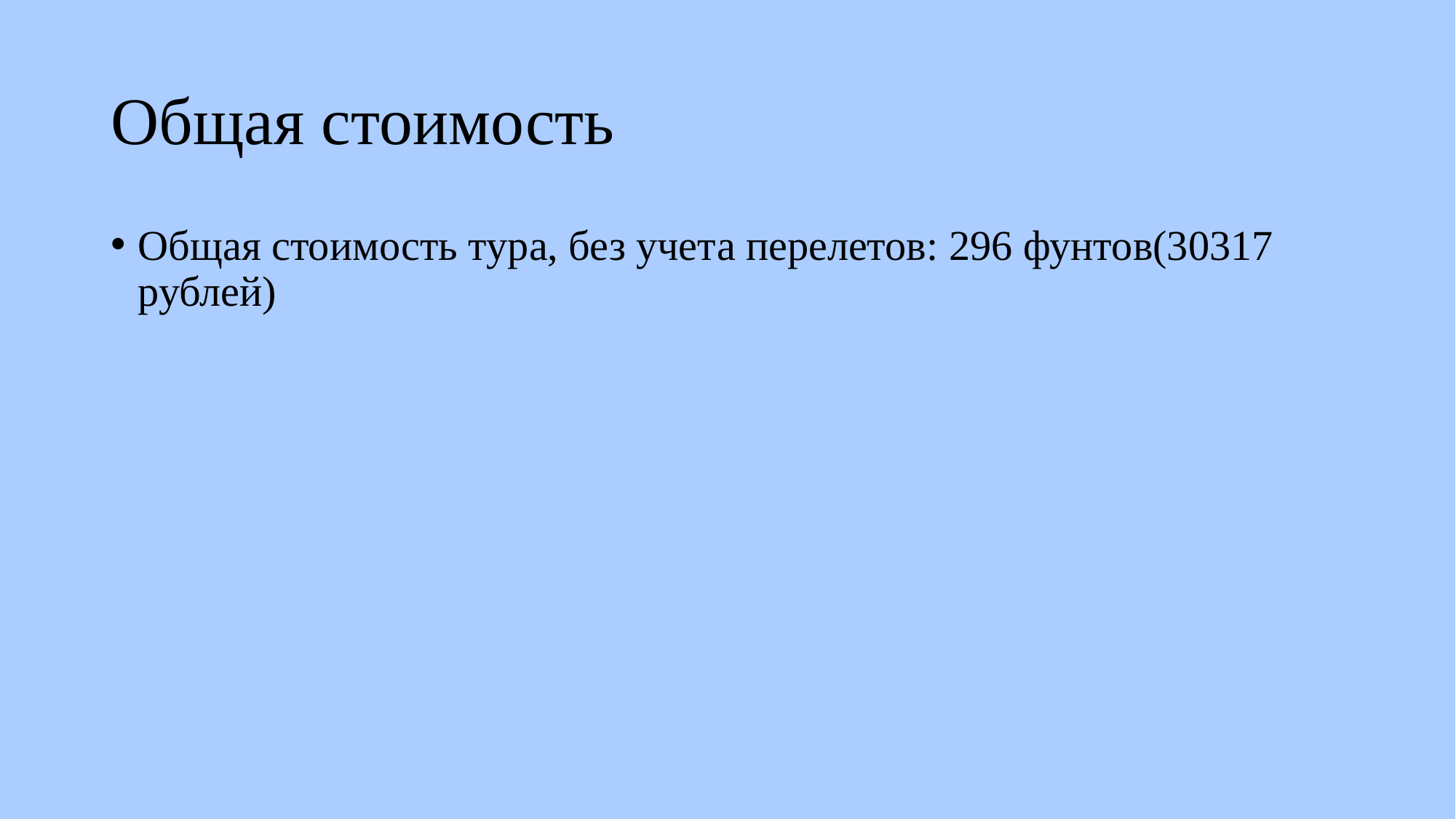

# Общая стоимость
Общая стоимость тура, без учета перелетов: 296 фунтов(30317 рублей)